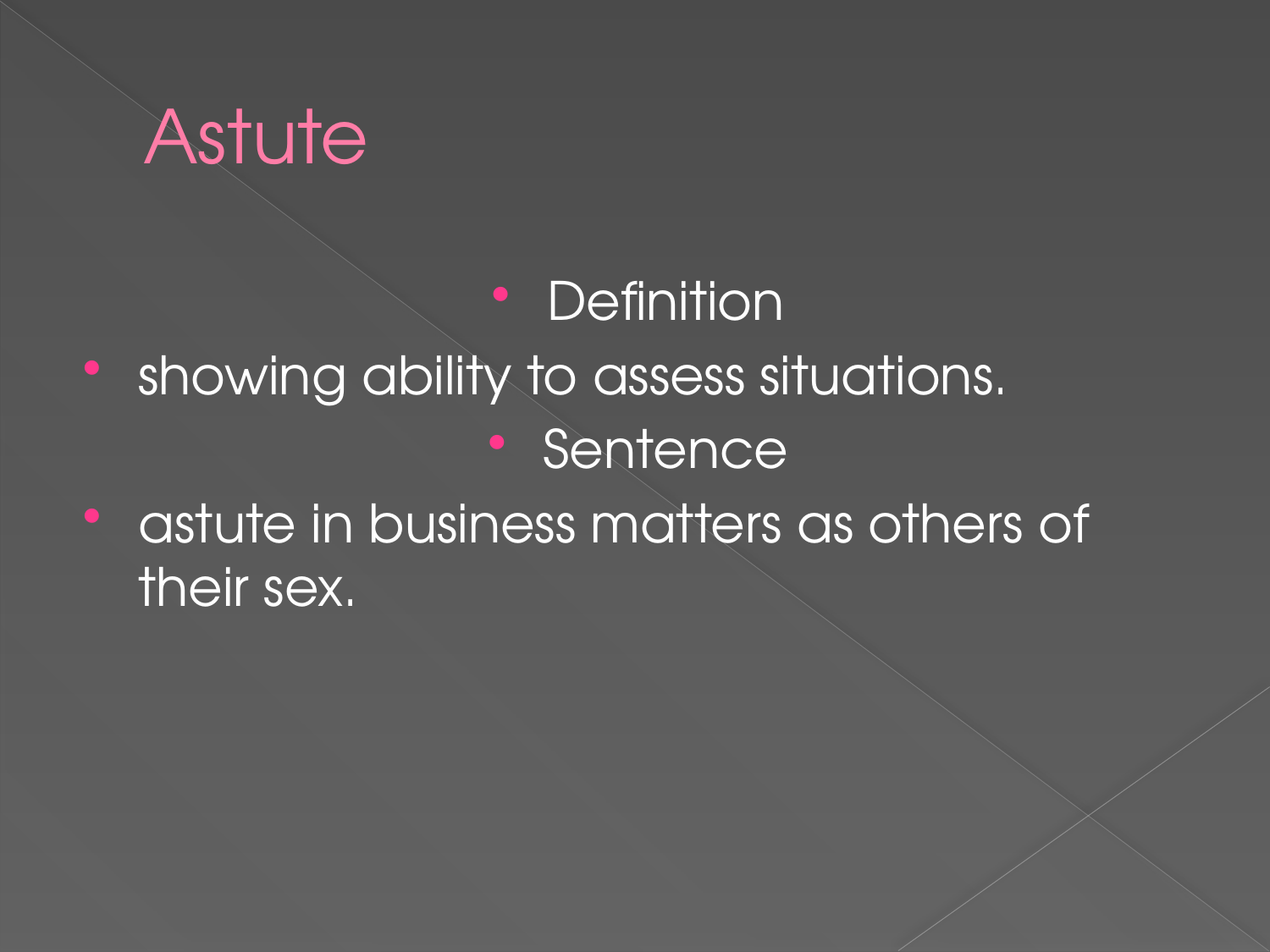

# Astute
Definition
showing ability to assess situations.
Sentence
astute in business matters as others of their sex.